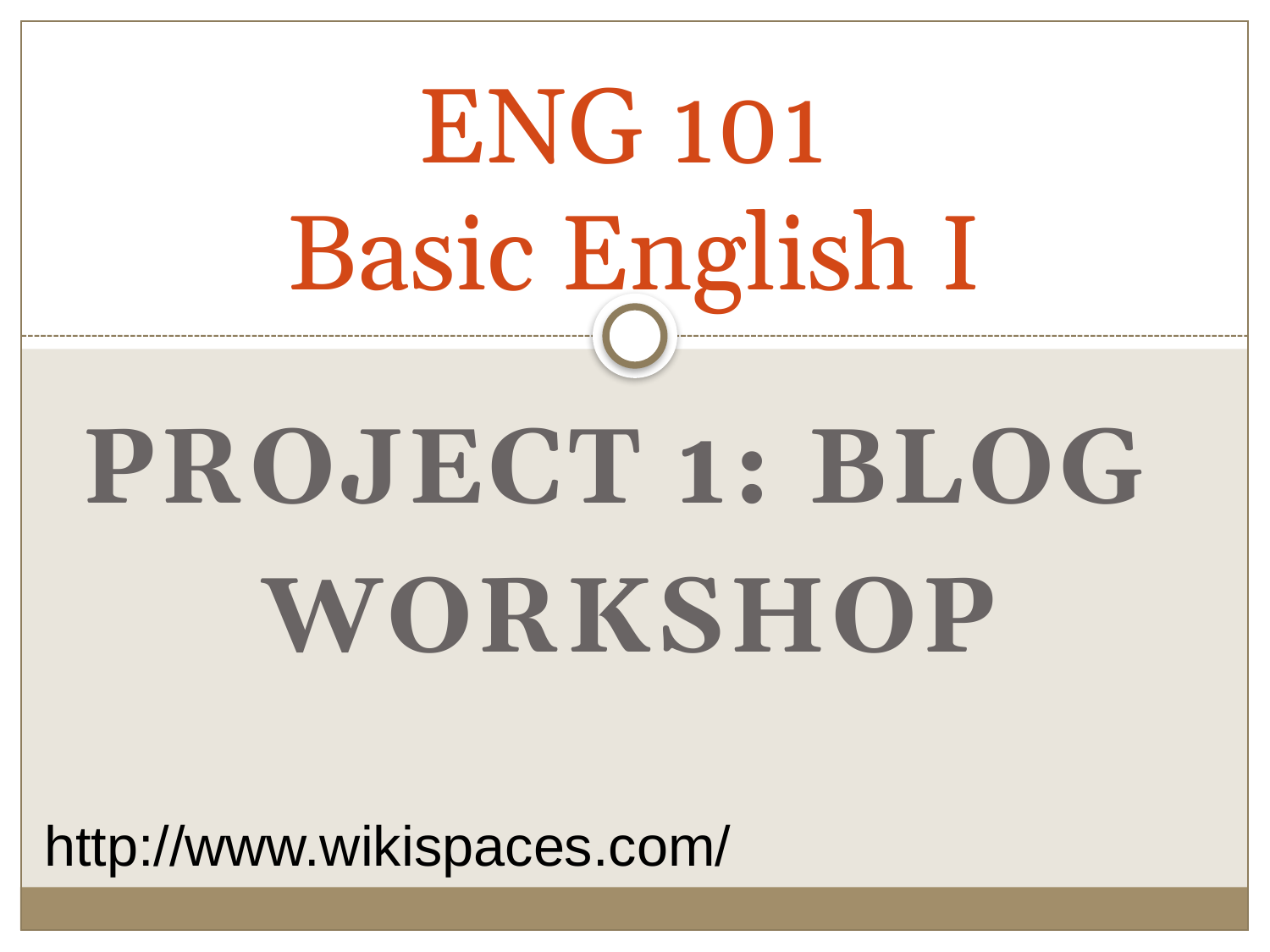

# ENG 101 Basic English I
Project 1: BLOG
Workshop
http://www.wikispaces.com/